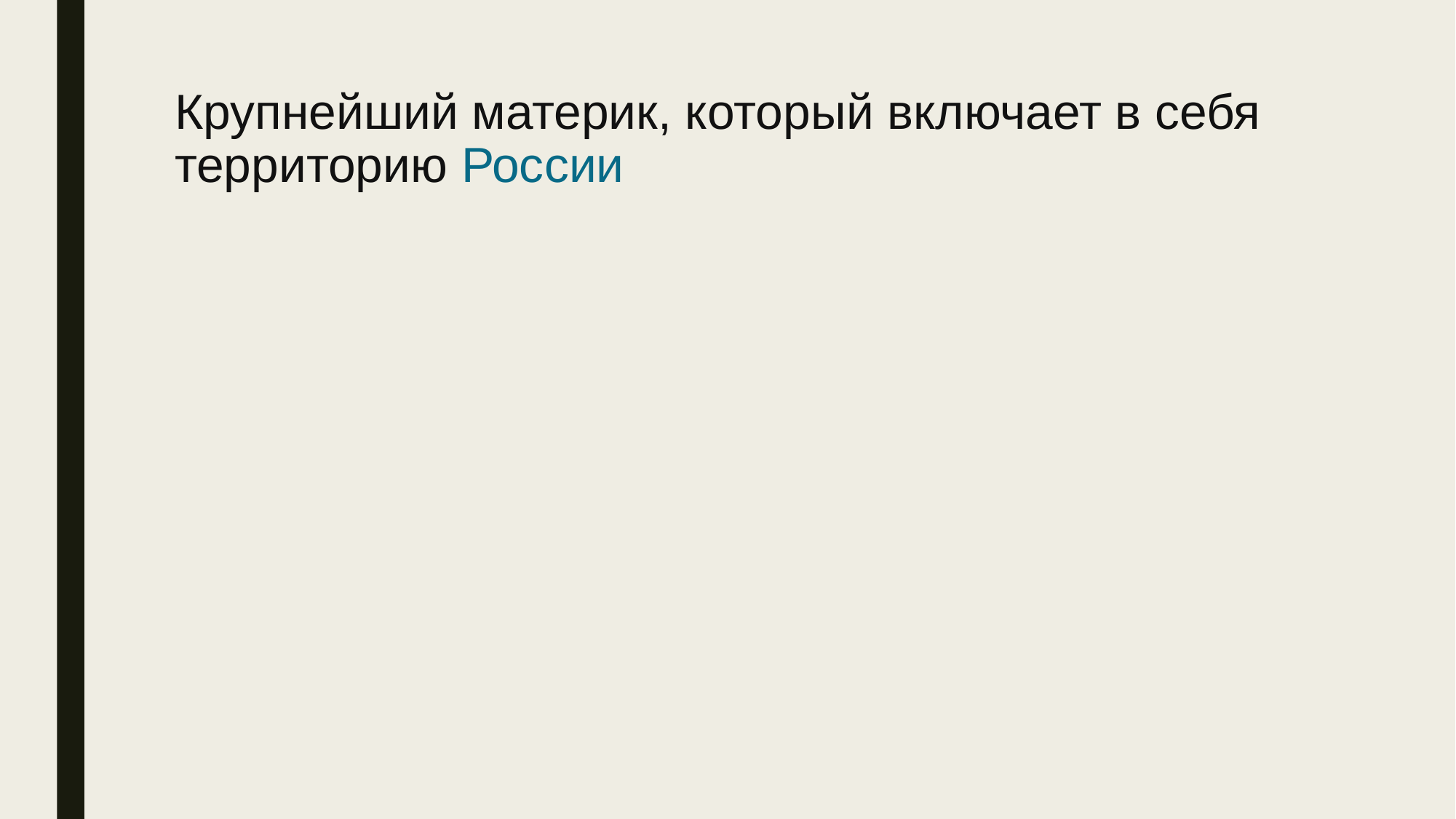

# Крупнейший материк, который включает в себя территорию России